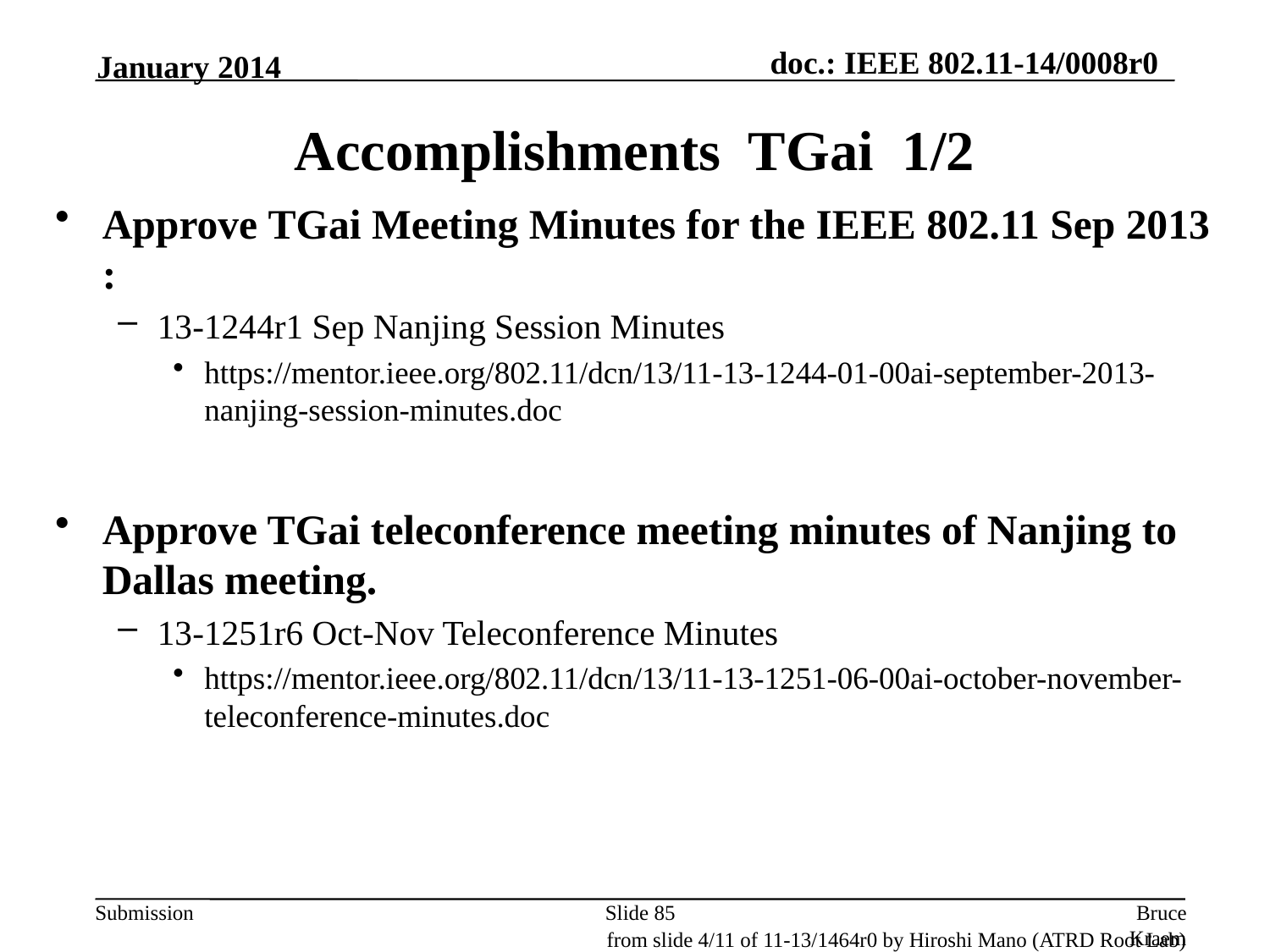

January 2014
# Accomplishments  TGai  1/2
Approve TGai Meeting Minutes for the IEEE 802.11 Sep 2013 :
13-1244r1 Sep Nanjing Session Minutes
https://mentor.ieee.org/802.11/dcn/13/11-13-1244-01-00ai-september-2013-nanjing-session-minutes.doc

Approve TGai teleconference meeting minutes of Nanjing to Dallas meeting.
13-1251r6 Oct-Nov Teleconference Minutes
https://mentor.ieee.org/802.11/dcn/13/11-13-1251-06-00ai-october-november-teleconference-minutes.doc

Slide 85
Bruce Kraemer, Marvell
from slide 4/11 of 11-13/1464r0 by Hiroshi Mano (ATRD Root Lab)